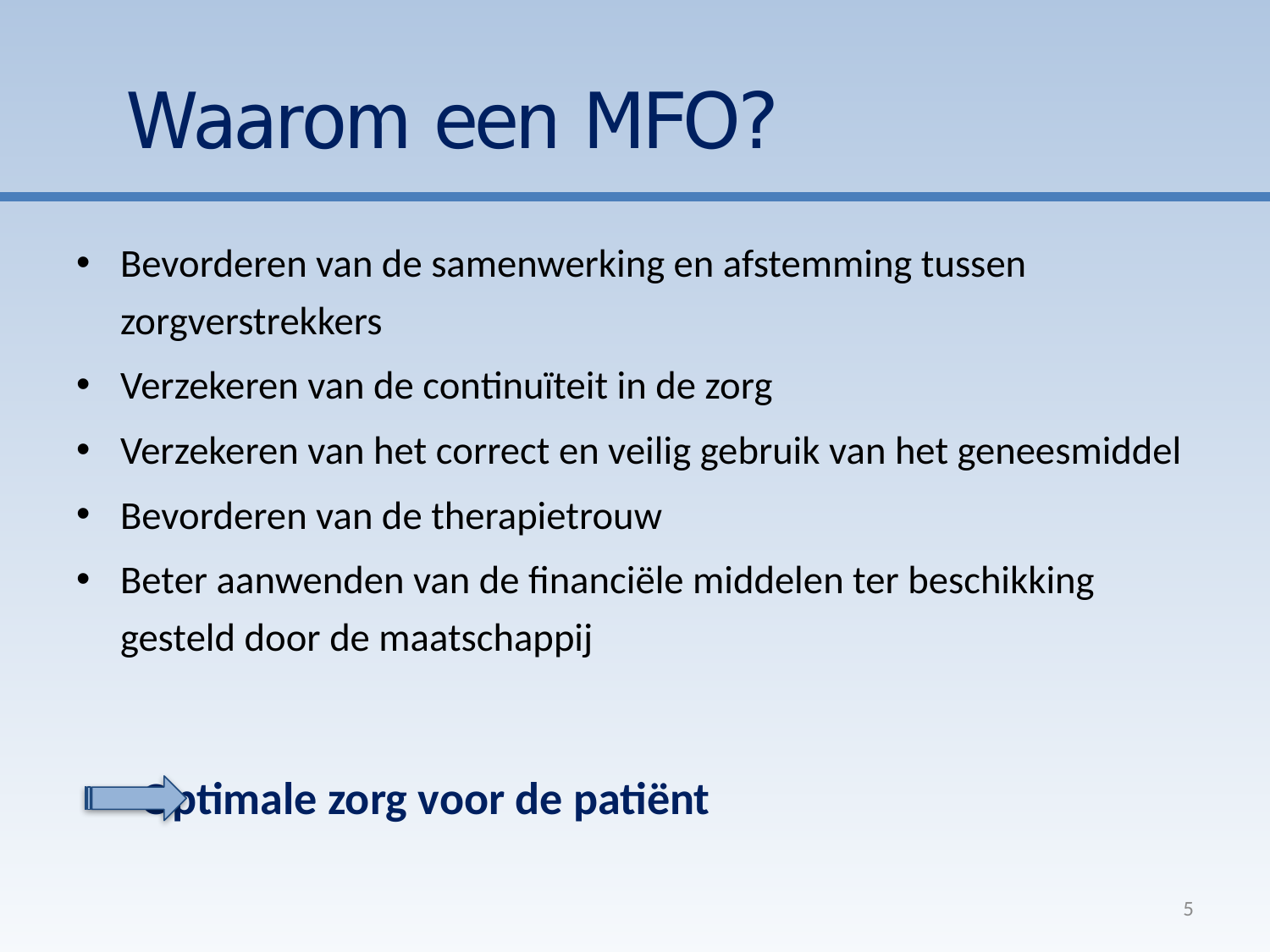

# Waarom een MFO?
Bevorderen van de samenwerking en afstemming tussen zorgverstrekkers
Verzekeren van de continuïteit in de zorg
Verzekeren van het correct en veilig gebruik van het geneesmiddel
Bevorderen van de therapietrouw
Beter aanwenden van de financiële middelen ter beschikking gesteld door de maatschappij

	Optimale zorg voor de patiënt

5